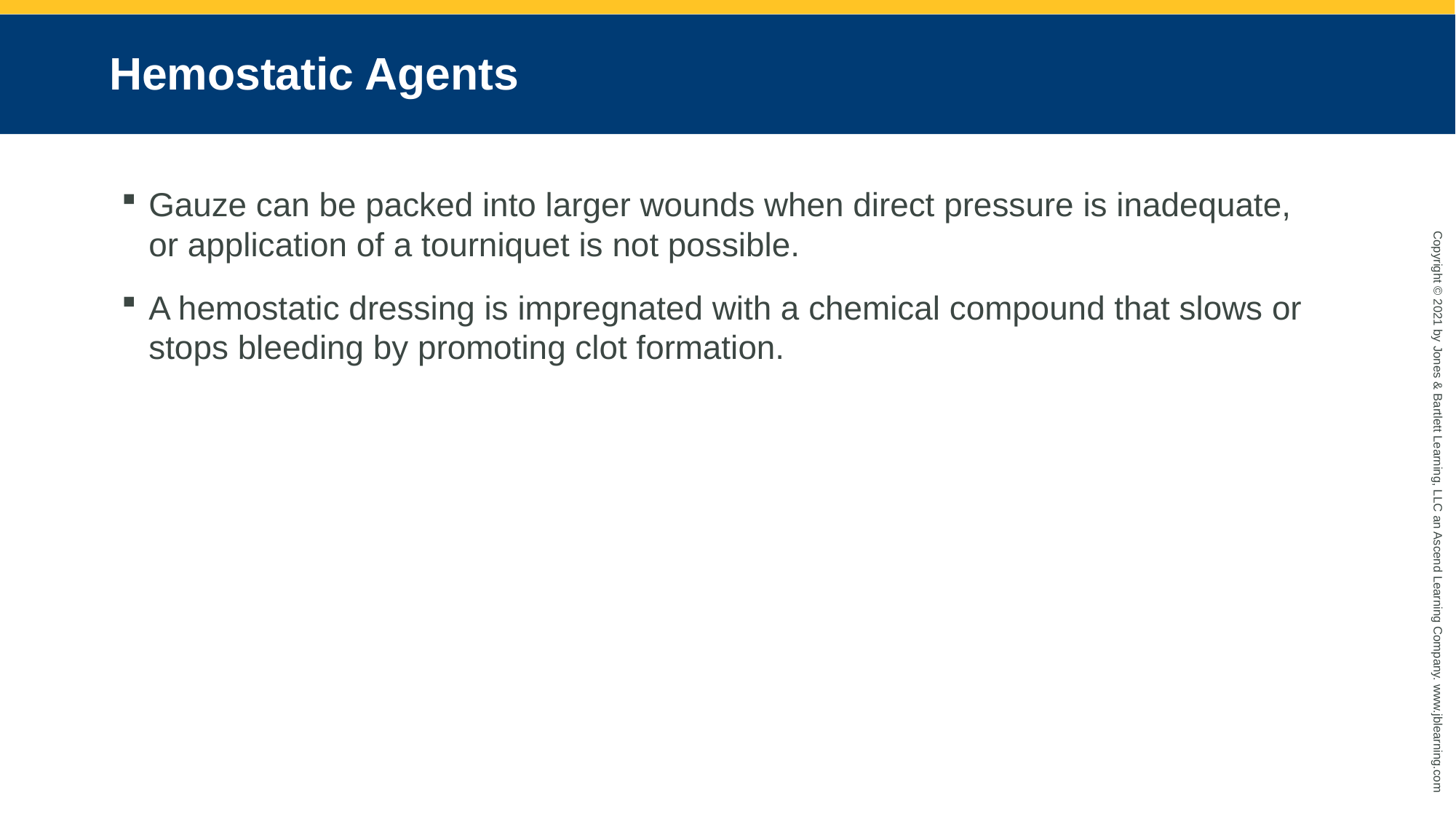

# Hemostatic Agents
Gauze can be packed into larger wounds when direct pressure is inadequate, or application of a tourniquet is not possible.
A hemostatic dressing is impregnated with a chemical compound that slows or stops bleeding by promoting clot formation.